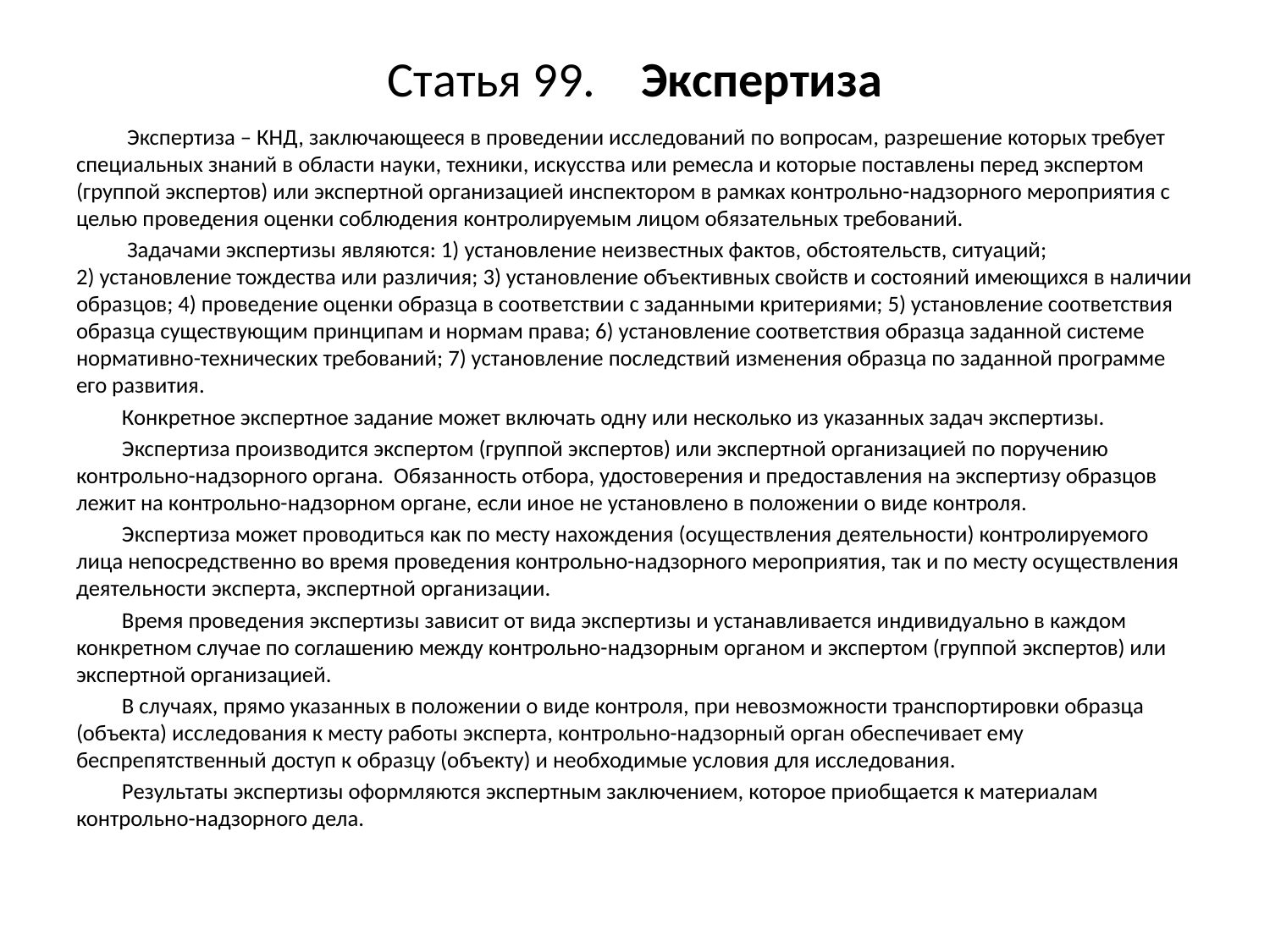

# Статья 99.	Экспертиза
          Экспертиза – КНД, заключающееся в проведении исследований по вопросам, разрешение которых требует специальных знаний в области науки, техники, искусства или ремесла и которые поставлены перед экспертом (группой экспертов) или экспертной организацией инспектором в рамках контрольно-надзорного мероприятия с целью проведения оценки соблюдения контролируемым лицом обязательных требований.
          Задачами экспертизы являются: 1) установление неизвестных фактов, обстоятельств, ситуаций; 2) установление тождества или различия; 3) установление объективных свойств и состояний имеющихся в наличии образцов; 4) проведение оценки образца в соответствии с заданными критериями; 5) установление соответствия образца существующим принципам и нормам права; 6) установление соответствия образца заданной системе нормативно-технических требований; 7) установление последствий изменения образца по заданной программе его развития.
         Конкретное экспертное задание может включать одну или несколько из указанных задач экспертизы.
         Экспертиза производится экспертом (группой экспертов) или экспертной организацией по поручению контрольно-надзорного органа.  Обязанность отбора, удостоверения и предоставления на экспертизу образцов лежит на контрольно-надзорном органе, если иное не установлено в положении о виде контроля.
         Экспертиза может проводиться как по месту нахождения (осуществления деятельности) контролируемого лица непосредственно во время проведения контрольно-надзорного мероприятия, так и по месту осуществления деятельности эксперта, экспертной организации.
         Время проведения экспертизы зависит от вида экспертизы и устанавливается индивидуально в каждом конкретном случае по соглашению между контрольно-надзорным органом и экспертом (группой экспертов) или экспертной организацией.
         В случаях, прямо указанных в положении о виде контроля, при невозможности транспортировки образца (объекта) исследования к месту работы эксперта, контрольно-надзорный орган обеспечивает ему беспрепятственный доступ к образцу (объекту) и необходимые условия для исследования.
         Результаты экспертизы оформляются экспертным заключением, которое приобщается к материалам контрольно-надзорного дела.